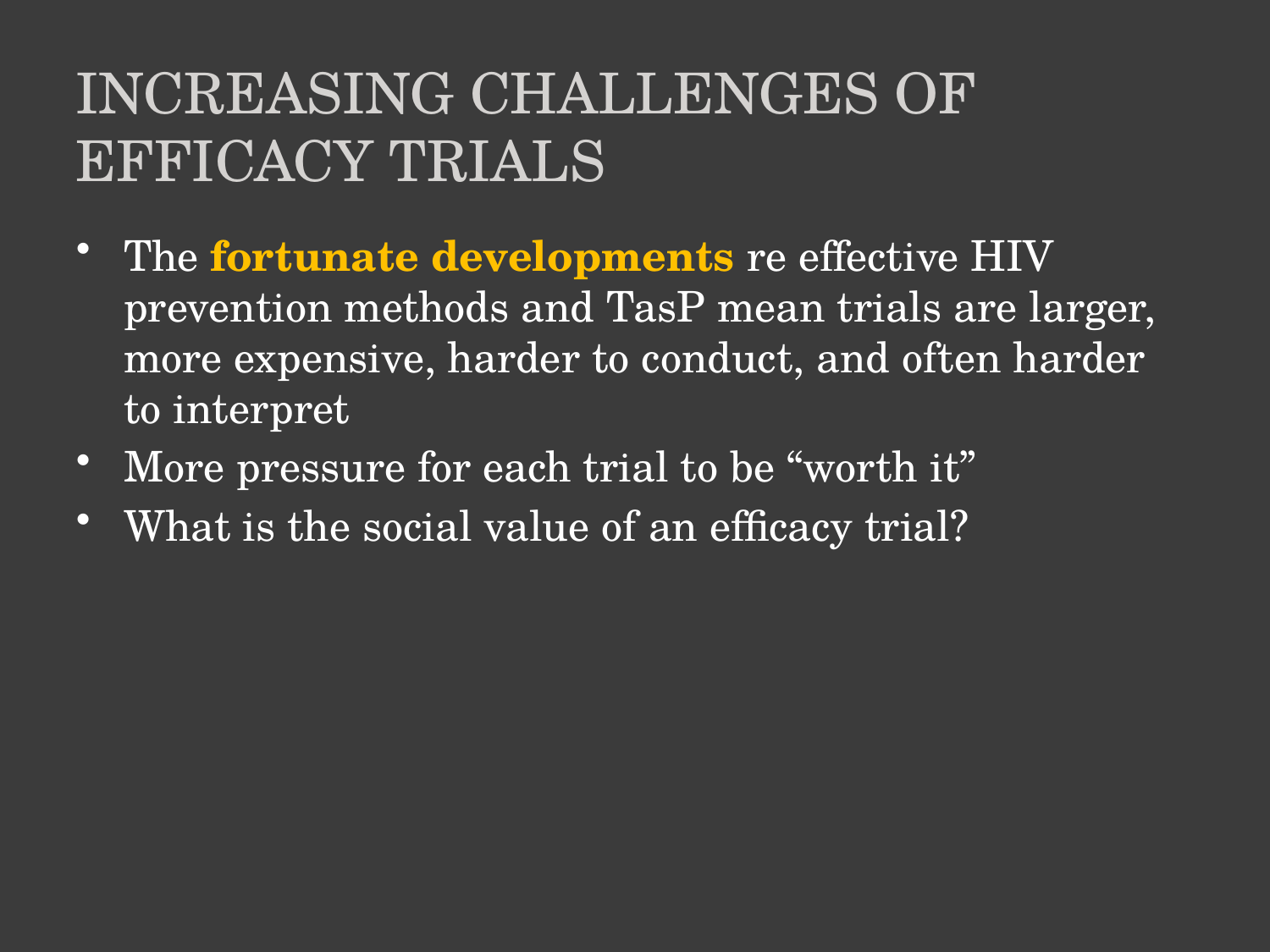

# Increasing challenges of efficacy trials
The fortunate developments re effective HIV prevention methods and TasP mean trials are larger, more expensive, harder to conduct, and often harder to interpret
More pressure for each trial to be “worth it”
What is the social value of an efficacy trial?